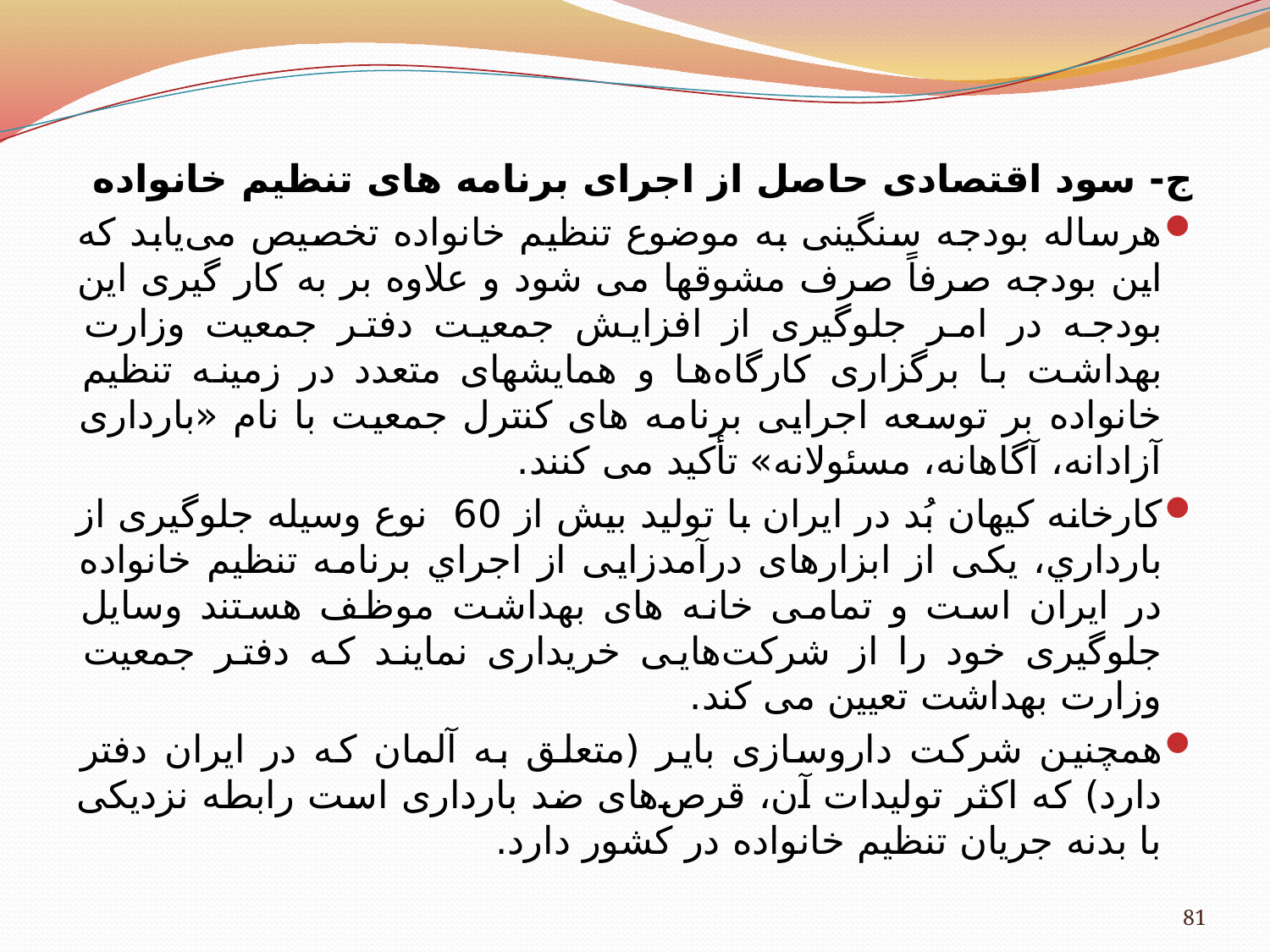

ج- سود اقتصادی حاصل از اجرای برنامه های تنظیم خانواده
هرساله بودجه سنگینی به موضوع تنظیم خانواده تخصیص می‌یابد که این بودجه صرفاً صرف مشوقها می شود و علاوه بر به‌ کار گیری این بودجه در امر جلوگيری از افزایش جمعیت دفتر جمعیت وزارت بهداشت با برگزاری کارگاه‌ها و همایشهای متعدد در زمینه تنظیم خانواده بر توسعه اجرایی برنامه های کنترل جمعیت با نام «بارداری آزادانه، آگاهانه، مسئولانه» تأکید می کنند.
کارخانه کیهان بُد در ایران با تولید بیش از 60  نوع وسیله جلوگیری از بارداري، یکی از ابزارهای درآمدزایی از اجراي برنامه تنظیم خانواده در ایران است و تمامی خانه های بهداشت موظف هستند وسایل جلوگیری خود را از شرکت‌هایی خریداری نمایند که دفتر جمعیت وزارت بهداشت تعیین می کند.
همچنین شرکت داروسازی بایر (متعلق به آلمان که در ایران دفتر دارد) كه اکثر تولیدات آن، قرص‌های ضد بارداری است رابطه نزدیکی با بدنه جریان تنظیم خانواده در کشور دارد.
81